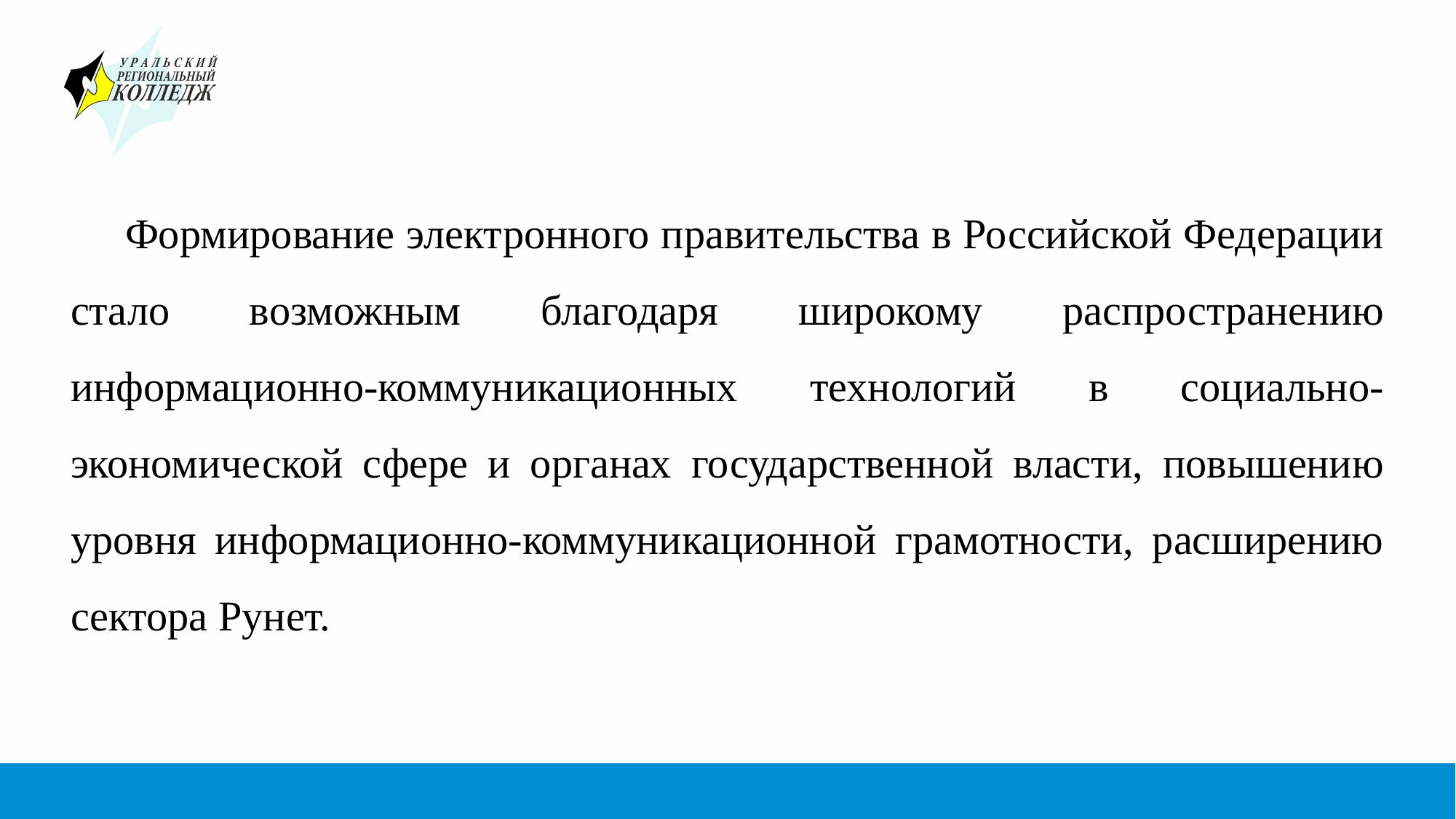

#
Формирование электронного правительства в Российской Федерации стало возможным благодаря широкому распространению информационно-коммуникационных технологий в социально-экономической сфере и органах государственной власти, повышению уровня информационно-коммуникационной грамотности, расширению сектора Рунет.